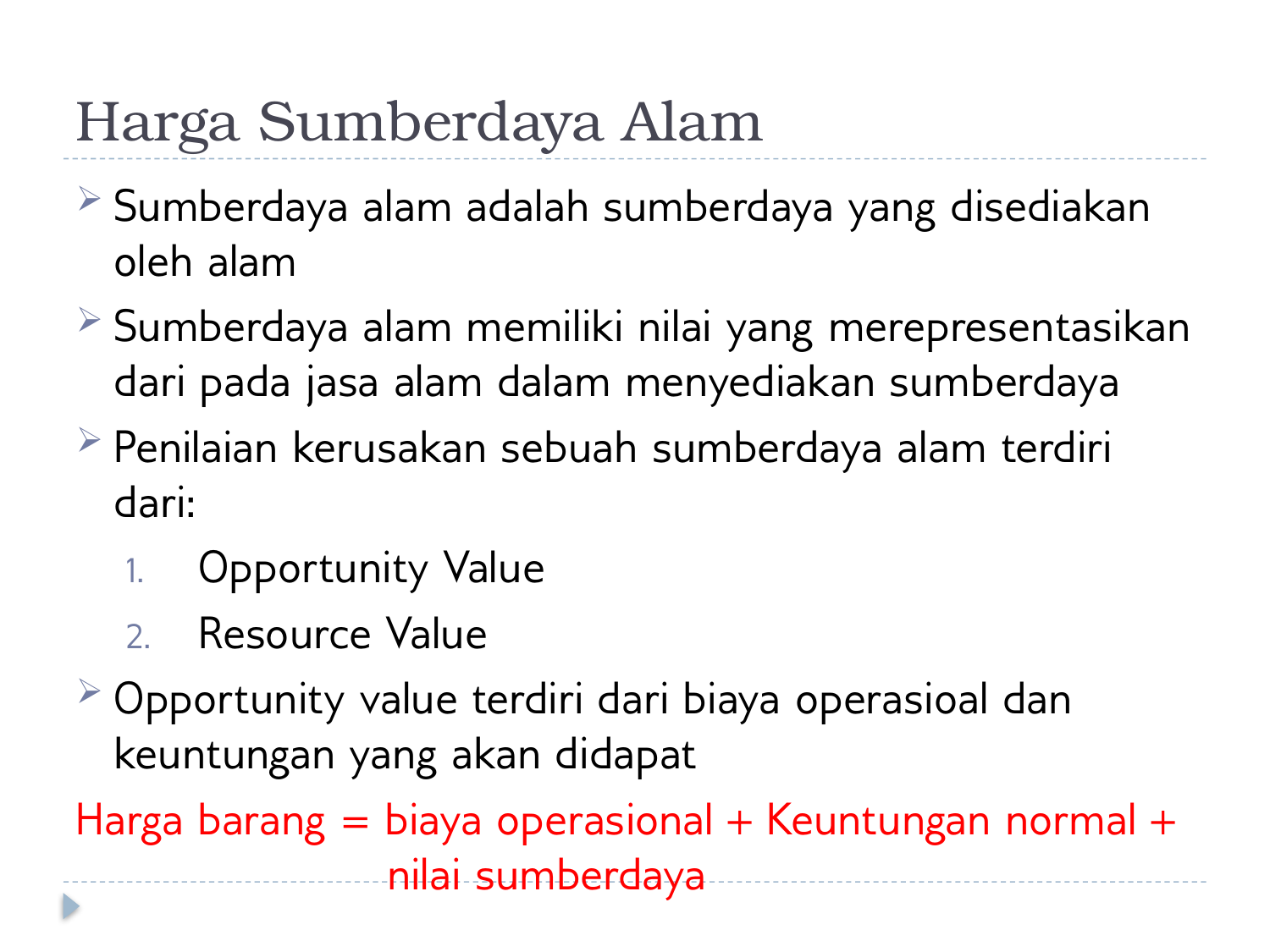

# Harga Sumberdaya Alam
Sumberdaya alam adalah sumberdaya yang disediakan oleh alam
Sumberdaya alam memiliki nilai yang merepresentasikan dari pada jasa alam dalam menyediakan sumberdaya
Penilaian kerusakan sebuah sumberdaya alam terdiri dari:
Opportunity Value
Resource Value
Opportunity value terdiri dari biaya operasioal dan keuntungan yang akan didapat
Harga barang = biaya operasional + Keuntungan normal + nilai sumberdaya